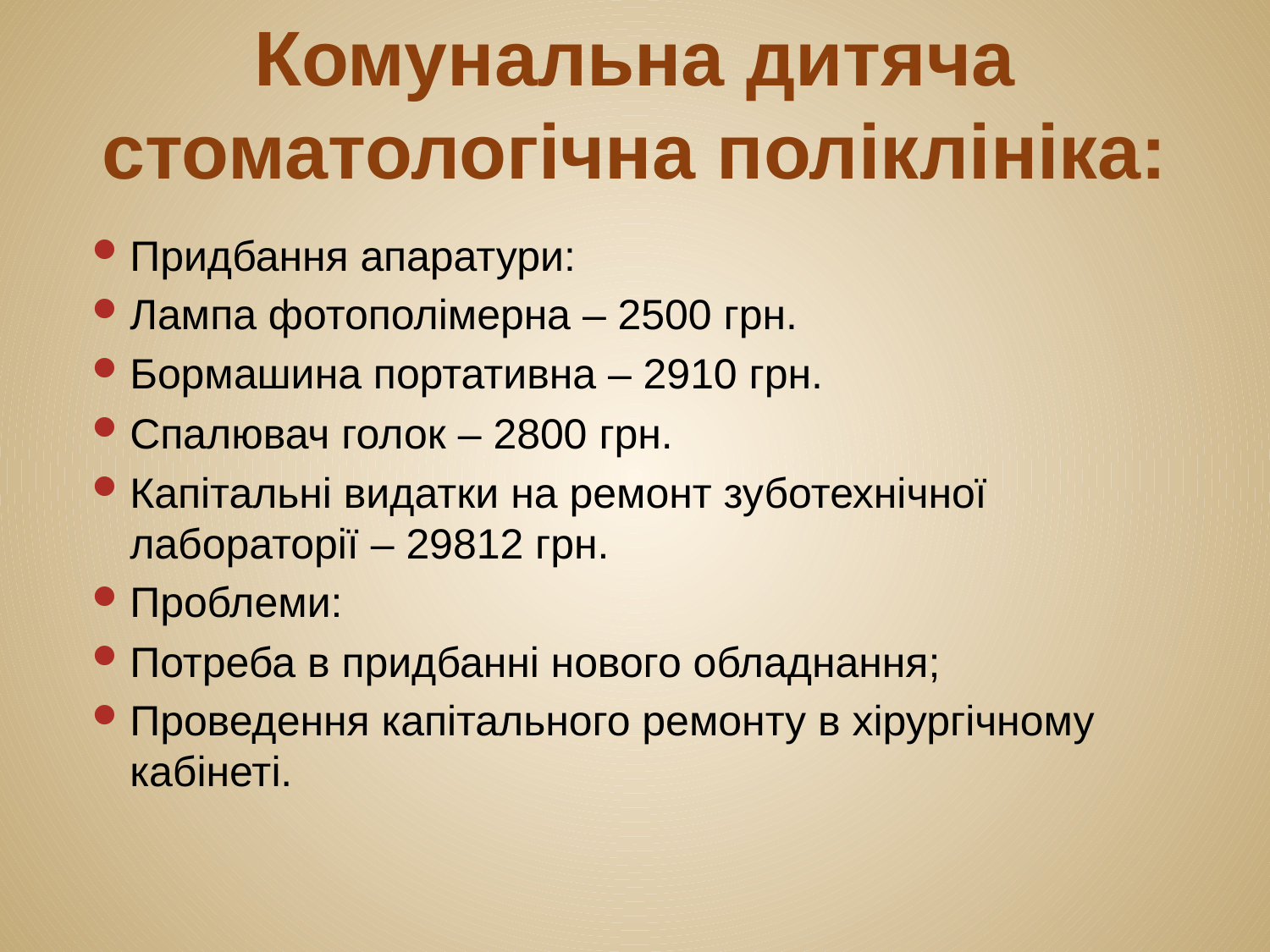

# Комунальна дитяча стоматологічна поліклініка:
Придбання апаратури:
Лампа фотополімерна – 2500 грн.
Бормашина портативна – 2910 грн.
Спалювач голок – 2800 грн.
Капітальні видатки на ремонт зуботехнічної лабораторії – 29812 грн.
Проблеми:
Потреба в придбанні нового обладнання;
Проведення капітального ремонту в хірургічному кабінеті.